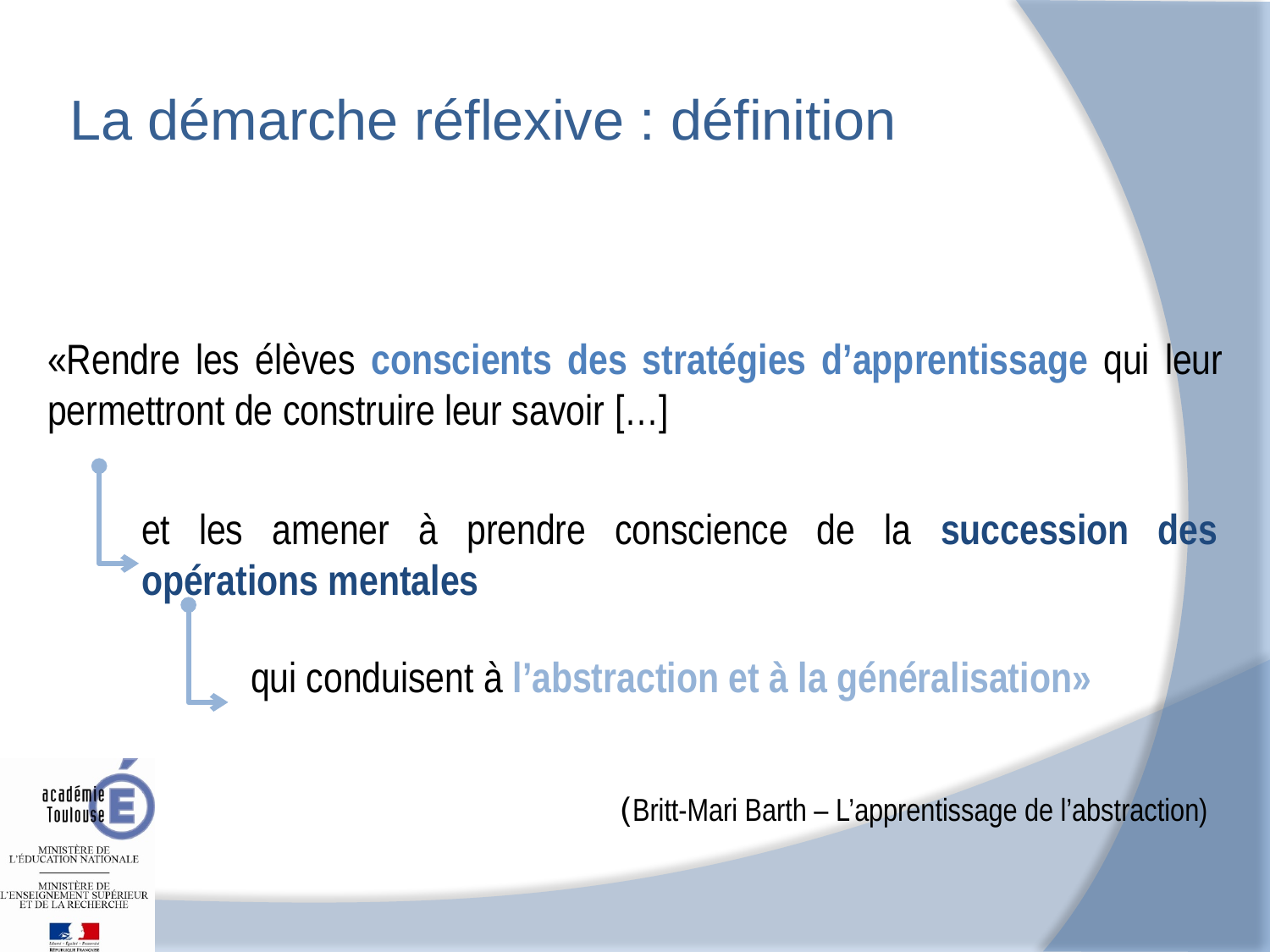

# La démarche réflexive : définition
«Rendre les élèves conscients des stratégies d’apprentissage qui leur permettront de construire leur savoir […]
et les amener à prendre conscience de la succession des opérations mentales
qui conduisent à l’abstraction et à la généralisation»
(Britt-Mari Barth – L’apprentissage de l’abstraction)